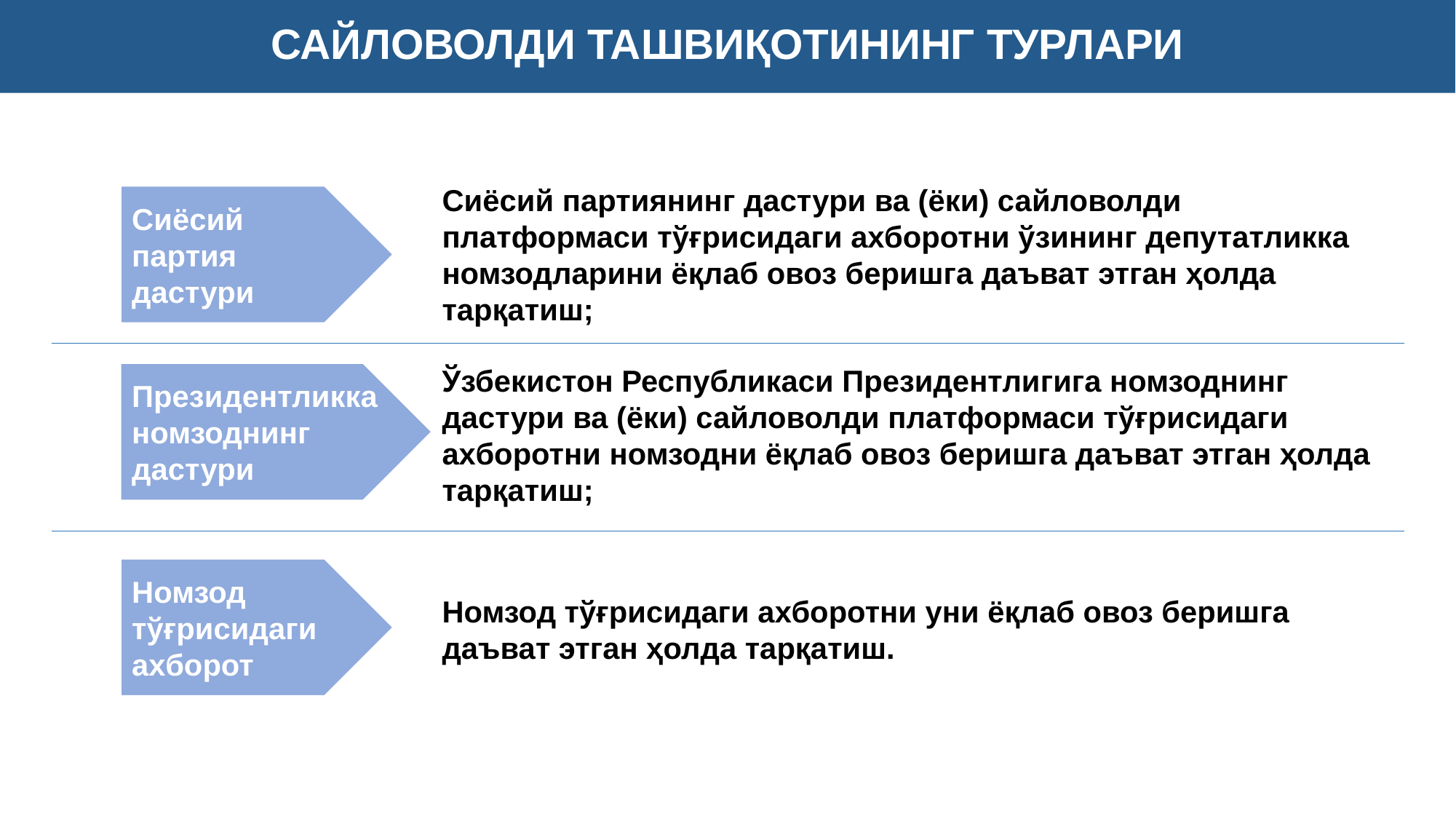

САЙЛОВОЛДИ ТАШВИҚОТИНИНГ ТУРЛАРИ
Сиёсий партиянинг дастури ва (ёки) сайловолди платформаси тўғрисидаги ахборотни ўзининг депутатликка номзодларини ёқлаб овоз беришга даъват этган ҳолда тарқатиш;
Сиёсий партия дастури
Ўзбекистон Республикаси Президентлигига номзоднинг дастури ва (ёки) сайловолди платформаси тўғрисидаги ахборотни номзодни ёқлаб овоз беришга даъват этган ҳолда тарқатиш;
Президентликка номзоднинг дастури
Номзод тўғрисидаги ахборот
Номзод тўғрисидаги ахборотни уни ёқлаб овоз беришга даъват этган ҳолда тарқатиш.